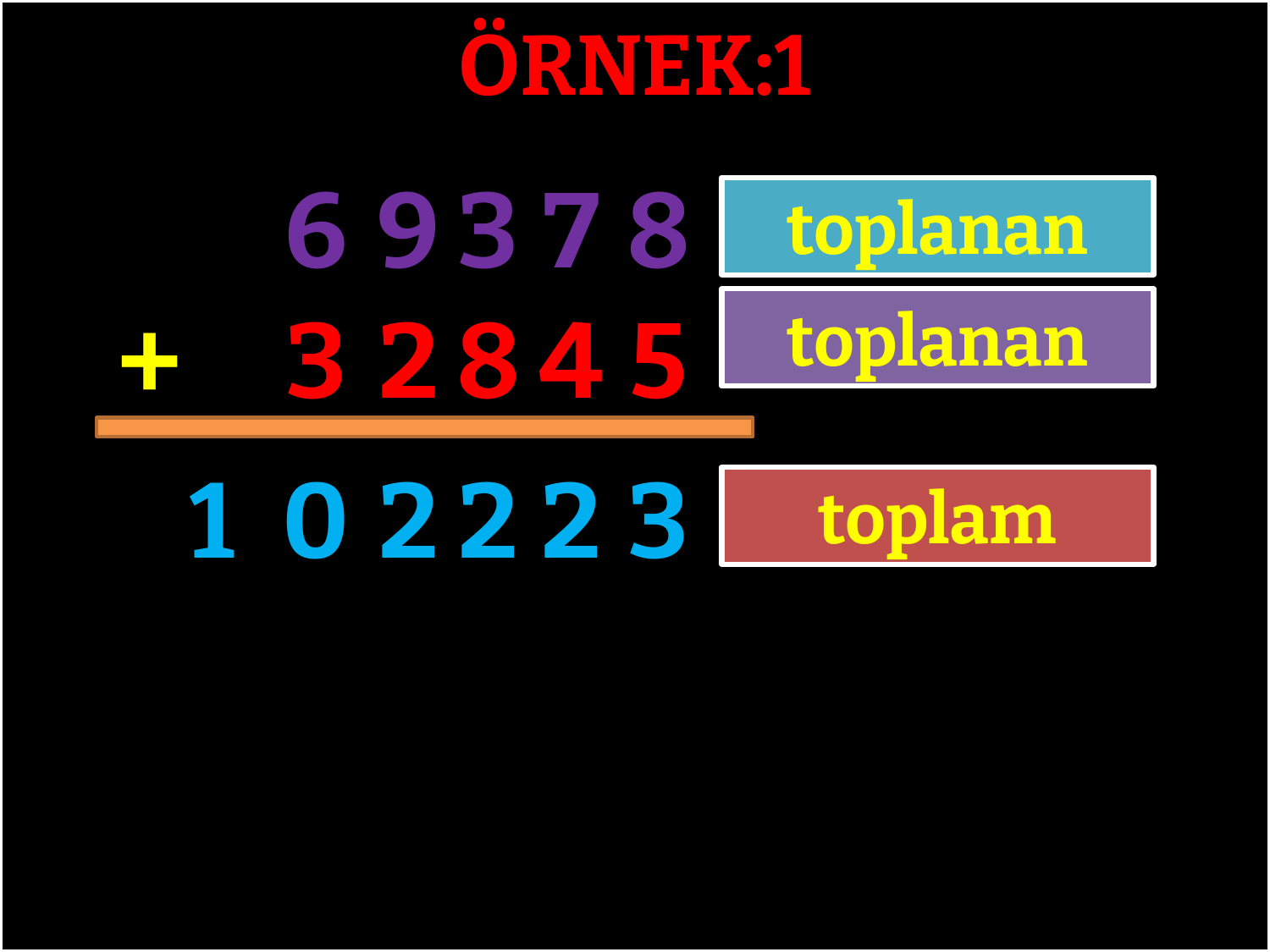

ÖRNEK:1
8
7
3
9
6
toplanan
+
5
4
8
2
3
toplanan
#

1
0
2
2
2
3
toplam